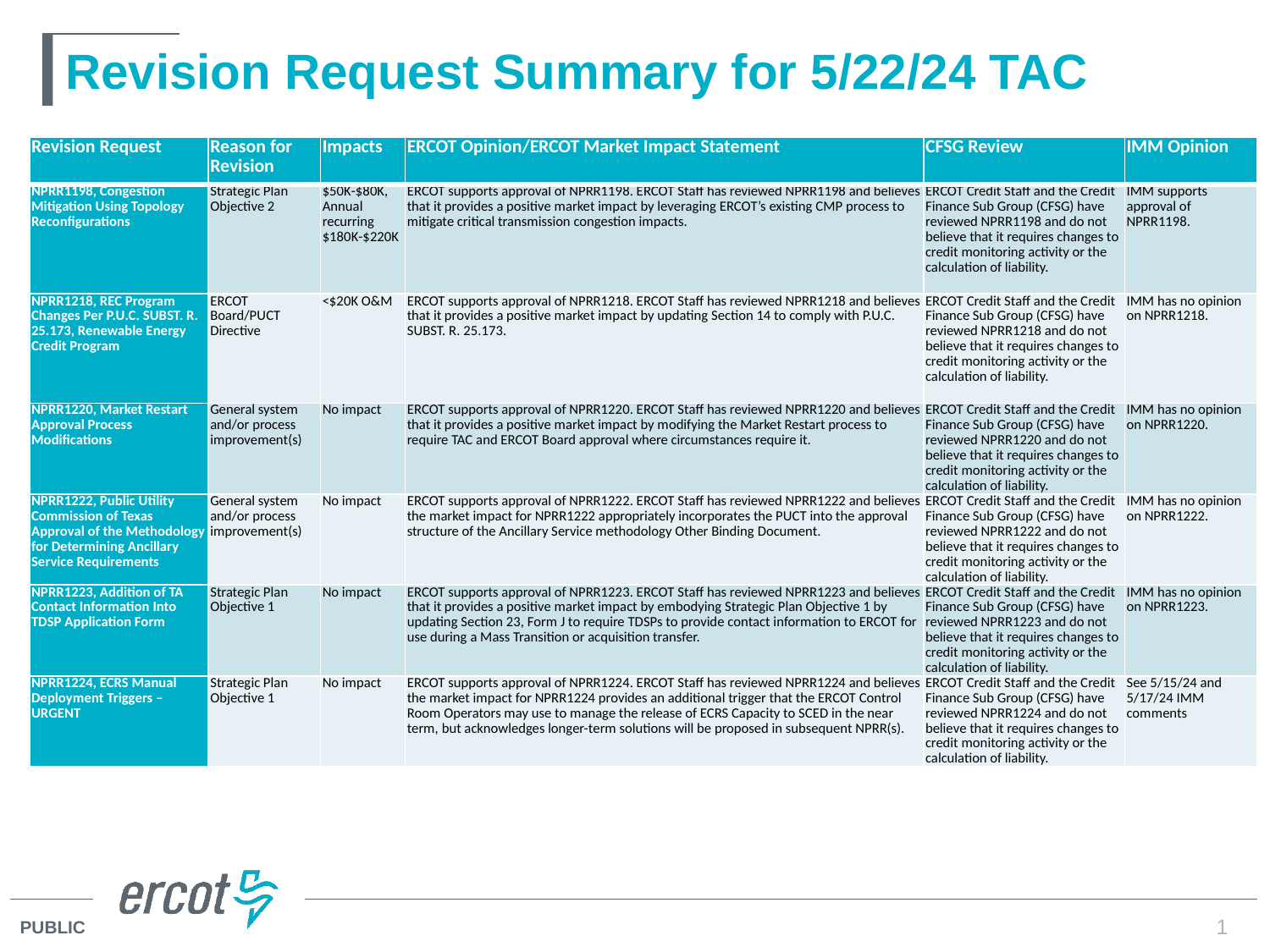

# Revision Request Summary for 5/22/24 TAC
| Revision Request | Reason for Revision | Impacts | ERCOT Opinion/ERCOT Market Impact Statement | CFSG Review | IMM Opinion |
| --- | --- | --- | --- | --- | --- |
| NPRR1198, Congestion Mitigation Using Topology Reconfigurations | Strategic Plan Objective 2 | $50K-$80K, Annual recurring $180K-$220K | ERCOT supports approval of NPRR1198. ERCOT Staff has reviewed NPRR1198 and believes that it provides a positive market impact by leveraging ERCOT’s existing CMP process to mitigate critical transmission congestion impacts. | ERCOT Credit Staff and the Credit Finance Sub Group (CFSG) have reviewed NPRR1198 and do not believe that it requires changes to credit monitoring activity or the calculation of liability. | IMM supports approval of NPRR1198. |
| NPRR1218, REC Program Changes Per P.U.C. SUBST. R. 25.173, Renewable Energy Credit Program | ERCOT Board/PUCT Directive | <$20K O&M | ERCOT supports approval of NPRR1218. ERCOT Staff has reviewed NPRR1218 and believes that it provides a positive market impact by updating Section 14 to comply with P.U.C. SUBST. R. 25.173. | ERCOT Credit Staff and the Credit Finance Sub Group (CFSG) have reviewed NPRR1218 and do not believe that it requires changes to credit monitoring activity or the calculation of liability. | IMM has no opinion on NPRR1218. |
| NPRR1220, Market Restart Approval Process Modifications | General system and/or process improvement(s) | No impact | ERCOT supports approval of NPRR1220. ERCOT Staff has reviewed NPRR1220 and believes that it provides a positive market impact by modifying the Market Restart process to require TAC and ERCOT Board approval where circumstances require it. | ERCOT Credit Staff and the Credit Finance Sub Group (CFSG) have reviewed NPRR1220 and do not believe that it requires changes to credit monitoring activity or the calculation of liability. | IMM has no opinion on NPRR1220. |
| NPRR1222, Public Utility Commission of Texas Approval of the Methodology for Determining Ancillary Service Requirements | General system and/or process improvement(s) | No impact | ERCOT supports approval of NPRR1222. ERCOT Staff has reviewed NPRR1222 and believes the market impact for NPRR1222 appropriately incorporates the PUCT into the approval structure of the Ancillary Service methodology Other Binding Document. | ERCOT Credit Staff and the Credit Finance Sub Group (CFSG) have reviewed NPRR1222 and do not believe that it requires changes to credit monitoring activity or the calculation of liability. | IMM has no opinion on NPRR1222. |
| NPRR1223, Addition of TA Contact Information Into TDSP Application Form | Strategic Plan Objective 1 | No impact | ERCOT supports approval of NPRR1223. ERCOT Staff has reviewed NPRR1223 and believes that it provides a positive market impact by embodying Strategic Plan Objective 1 by updating Section 23, Form J to require TDSPs to provide contact information to ERCOT for use during a Mass Transition or acquisition transfer. | ERCOT Credit Staff and the Credit Finance Sub Group (CFSG) have reviewed NPRR1223 and do not believe that it requires changes to credit monitoring activity or the calculation of liability. | IMM has no opinion on NPRR1223. |
| NPRR1224, ECRS Manual Deployment Triggers – URGENT | Strategic Plan Objective 1 | No impact | ERCOT supports approval of NPRR1224. ERCOT Staff has reviewed NPRR1224 and believes the market impact for NPRR1224 provides an additional trigger that the ERCOT Control Room Operators may use to manage the release of ECRS Capacity to SCED in the near term, but acknowledges longer-term solutions will be proposed in subsequent NPRR(s). | ERCOT Credit Staff and the Credit Finance Sub Group (CFSG) have reviewed NPRR1224 and do not believe that it requires changes to credit monitoring activity or the calculation of liability. | See 5/15/24 and 5/17/24 IMM comments |
1